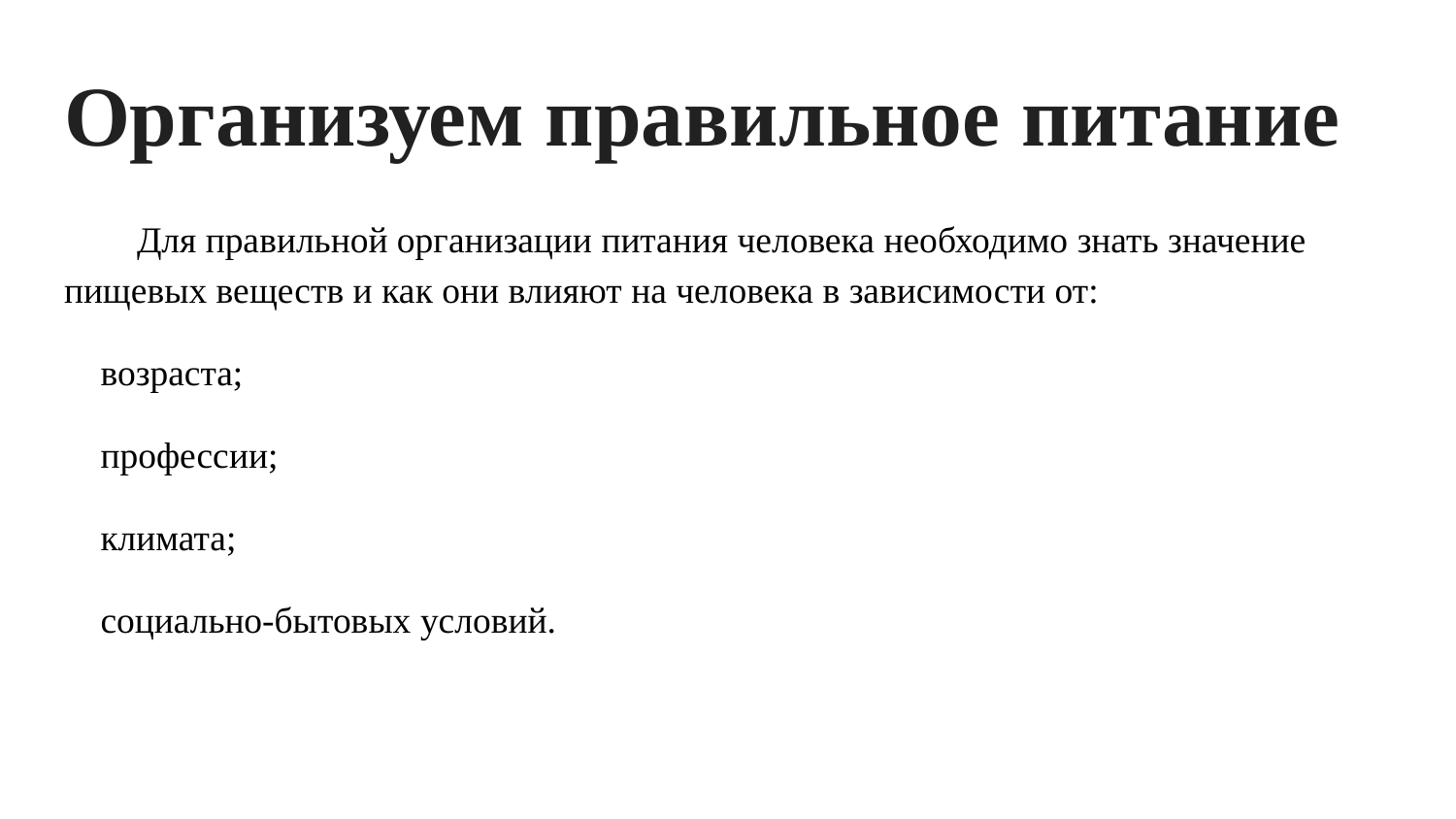

# Организуем правильное питание
Для правильной организации питания человека необходимо знать значение пищевых веществ и как они влияют на человека в зависимости от:
возраста;
профессии;
климата;
социально-бытовых условий.